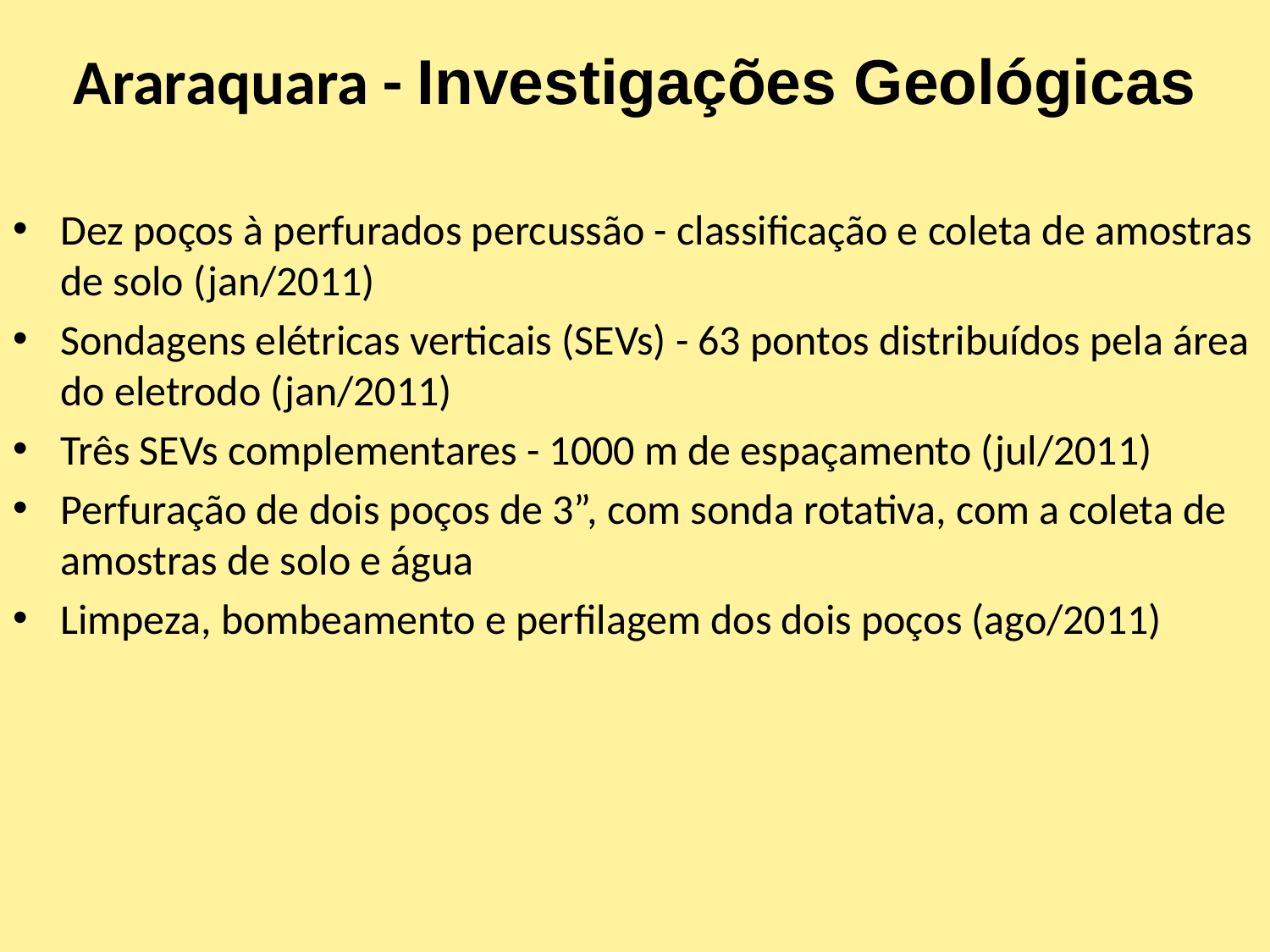

# Araraquara - Investigações Geológicas
Dez poços à perfurados percussão - classificação e coleta de amostras de solo (jan/2011)
Sondagens elétricas verticais (SEVs) - 63 pontos distribuídos pela área do eletrodo (jan/2011)
Três SEVs complementares - 1000 m de espaçamento (jul/2011)
Perfuração de dois poços de 3”, com sonda rotativa, com a coleta de amostras de solo e água
Limpeza, bombeamento e perfilagem dos dois poços (ago/2011)